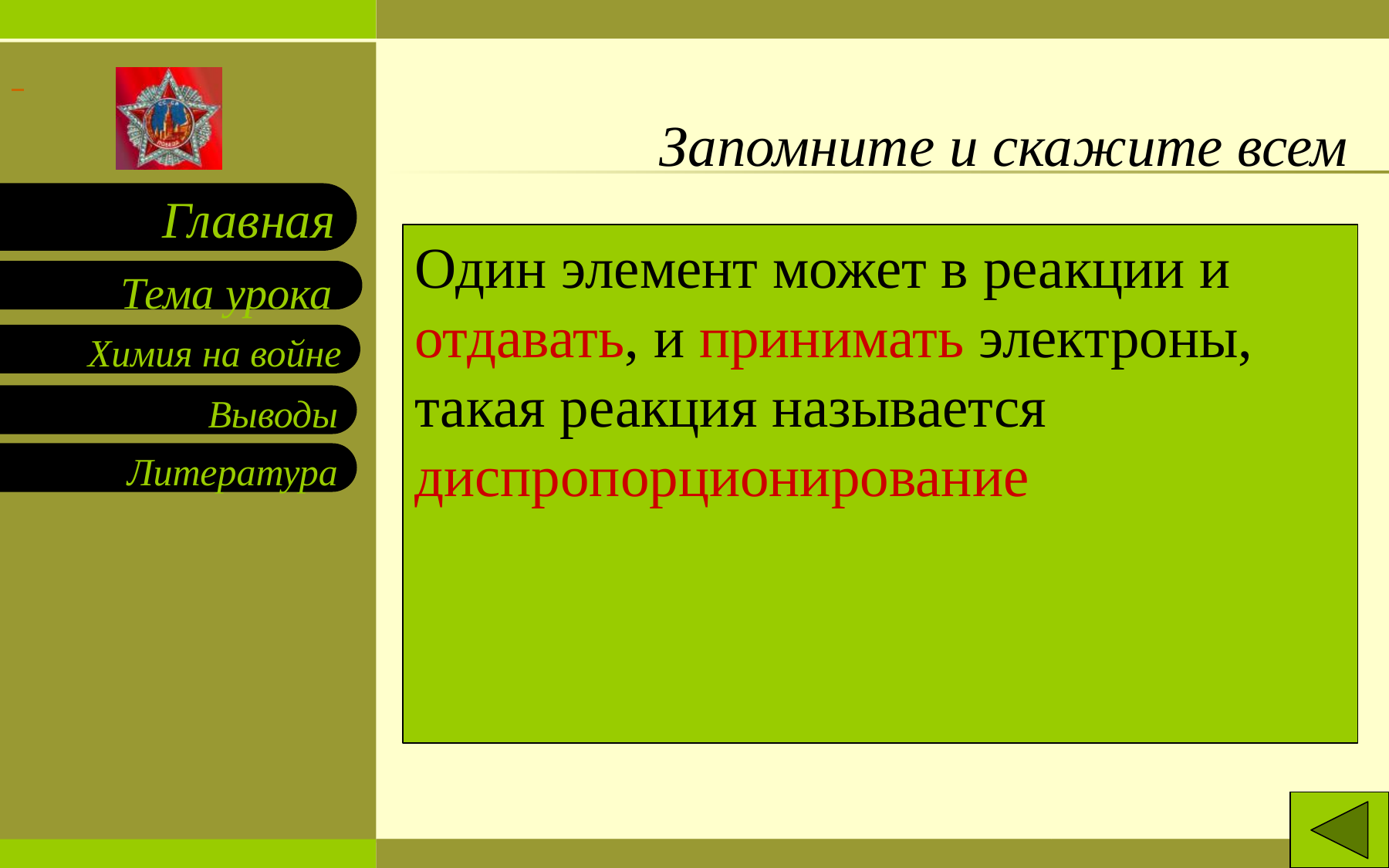

# Запомните и скажите всем
Один элемент может в реакции и отдавать, и принимать электроны, такая реакция называется диспропорционирование
Тема урока